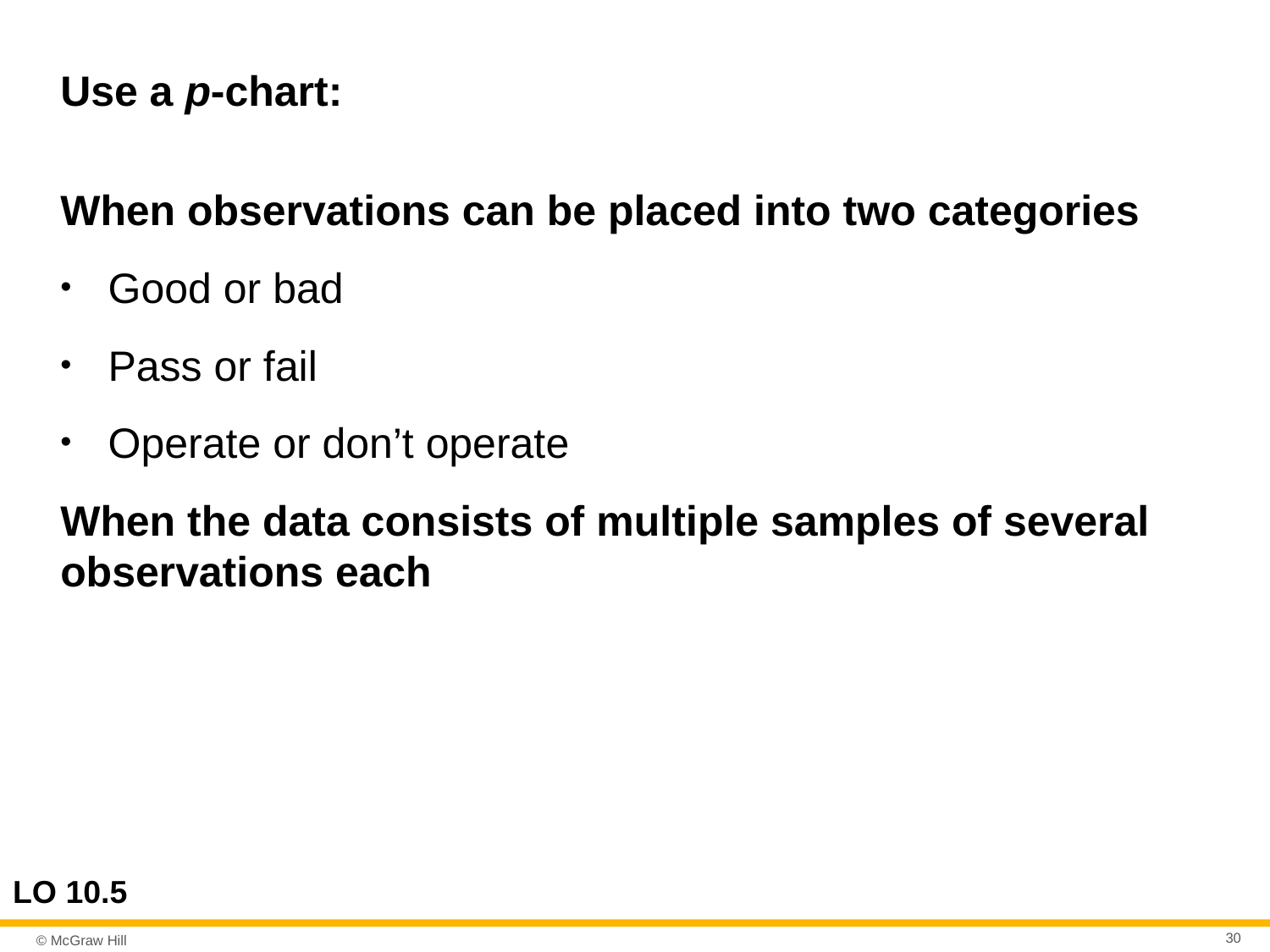

# Use a p-chart:
When observations can be placed into two categories
Good or bad
Pass or fail
Operate or don’t operate
When the data consists of multiple samples of several observations each
LO 10.5